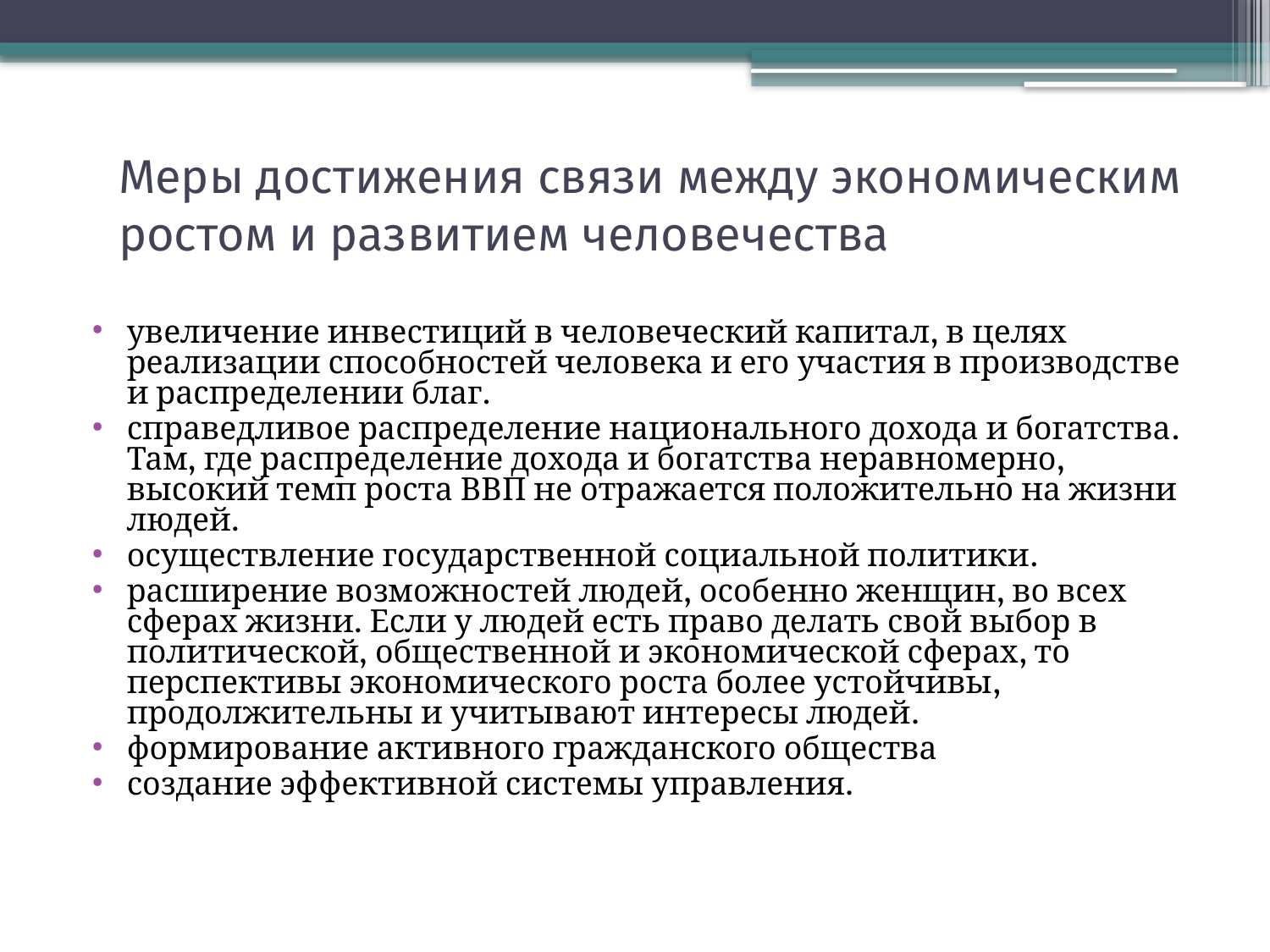

# Меры достижения связи между экономическим ростом и развитием человечества
увеличение инвестиций в человеческий капитал, в целях реализации способностей человека и его участия в производстве и распределении благ.
справедливое распределение национального дохода и богатства. Там, где распределение дохода и богатства неравномерно, высокий темп роста ВВП не отражается положительно на жизни людей.
осуществление государственной социальной политики.
расширение возможностей людей, особенно женщин, во всех сферах жизни. Если у людей есть право делать свой выбор в политической, общественной и экономической сферах, то перспективы экономического роста более устойчивы, продолжительны и учитывают интересы людей.
формирование активного гражданского общества
создание эффективной системы управления.